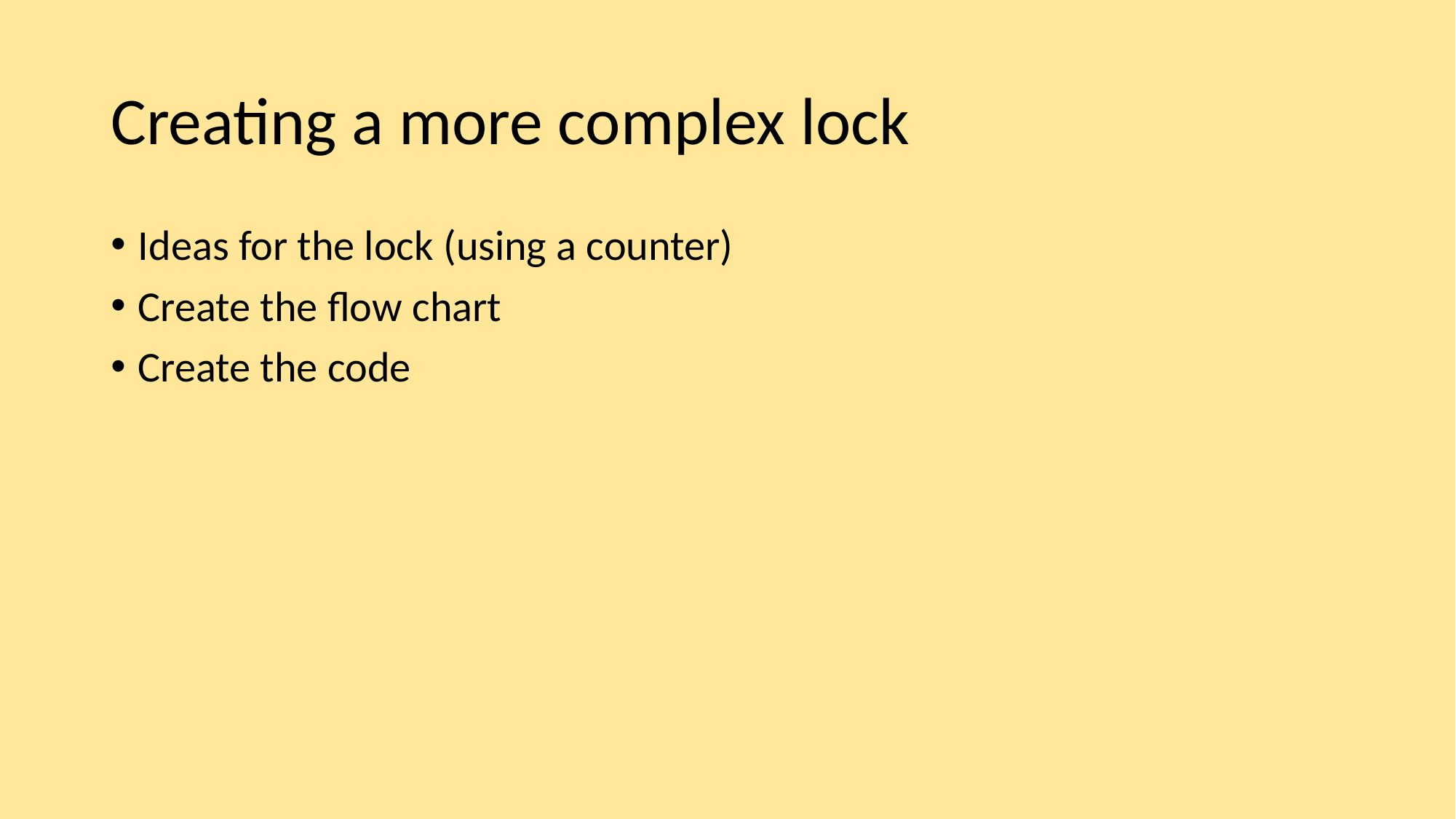

# Creating a more complex lock
Ideas for the lock (using a counter)
Create the flow chart
Create the code